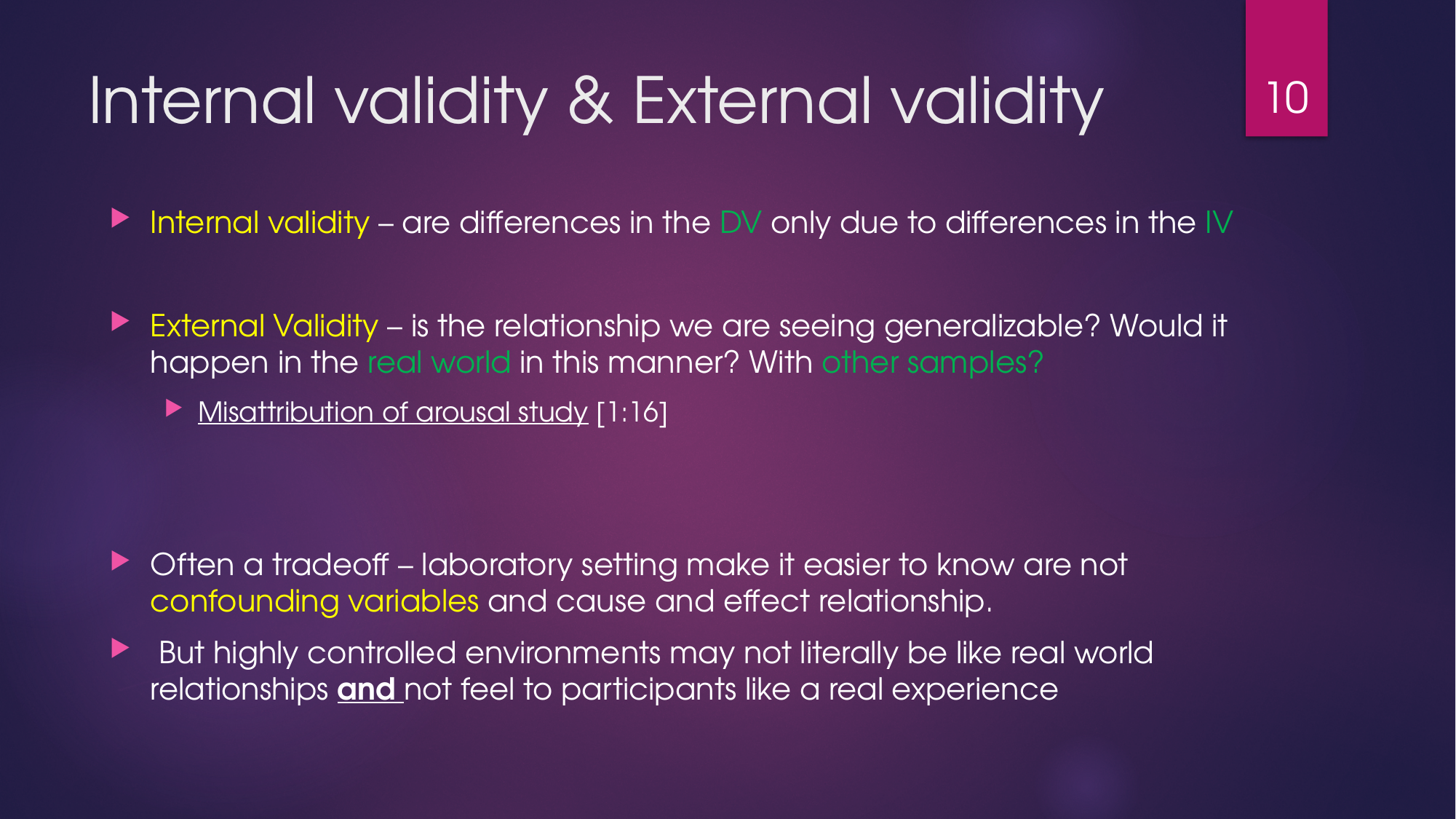

10
# Internal validity & External validity
Internal validity – are differences in the DV only due to differences in the IV

External Validity – is the relationship we are seeing generalizable? Would it happen in the real world in this manner? With other samples?
Misattribution of arousal study [1:16]

Often a tradeoff – laboratory setting make it easier to know are not confounding variables and cause and effect relationship.
 But highly controlled environments may not literally be like real world relationships and not feel to participants like a real experience